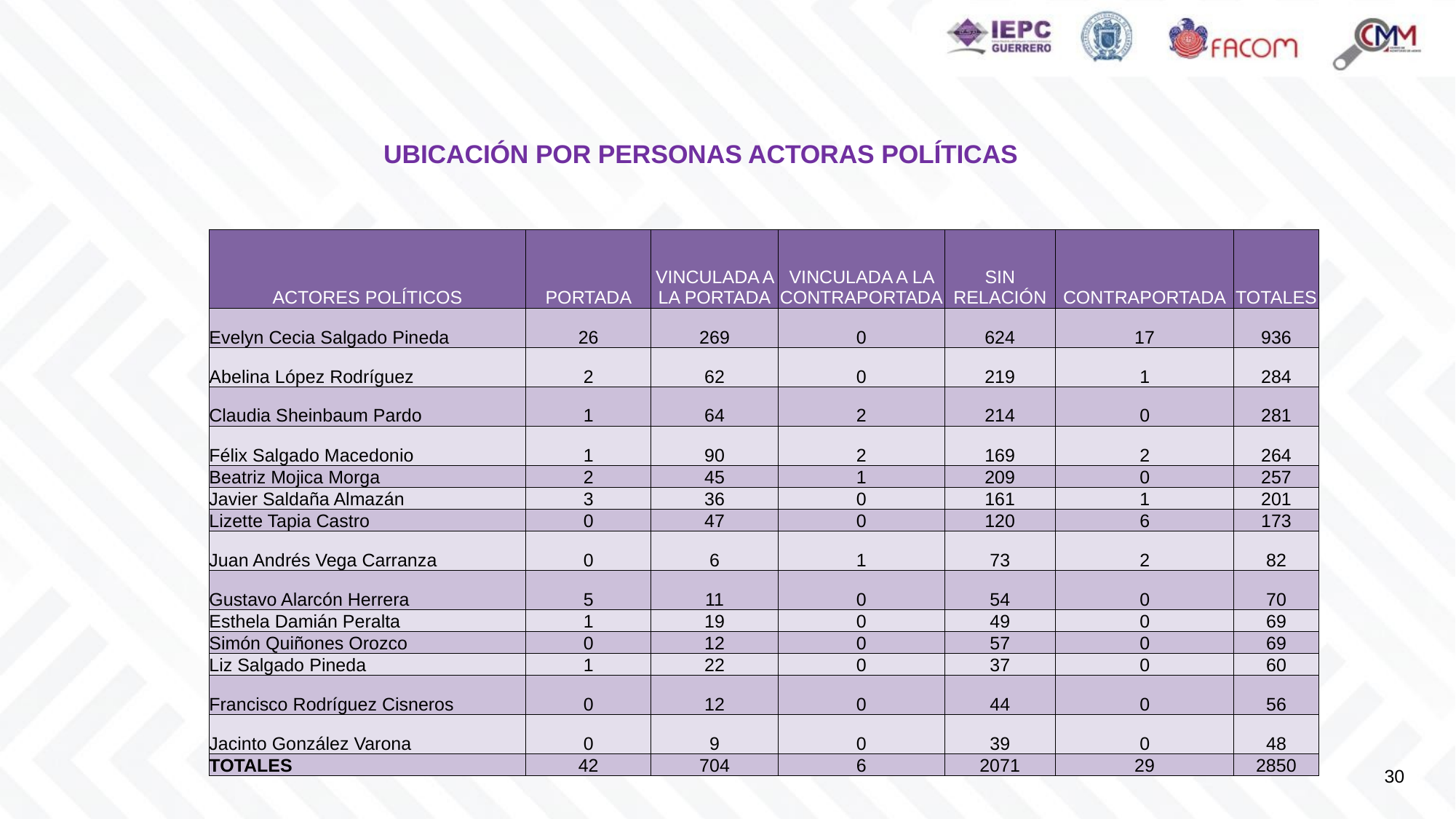

UBICACIÓN POR PERSONAS ACTORAS POLÍTICAS
| ACTORES POLÍTICOS | PORTADA | VINCULADA A LA PORTADA | VINCULADA A LA CONTRAPORTADA | SIN RELACIÓN | CONTRAPORTADA | TOTALES |
| --- | --- | --- | --- | --- | --- | --- |
| Evelyn Cecia Salgado Pineda | 26 | 269 | 0 | 624 | 17 | 936 |
| Abelina López Rodríguez | 2 | 62 | 0 | 219 | 1 | 284 |
| Claudia Sheinbaum Pardo | 1 | 64 | 2 | 214 | 0 | 281 |
| Félix Salgado Macedonio | 1 | 90 | 2 | 169 | 2 | 264 |
| Beatriz Mojica Morga | 2 | 45 | 1 | 209 | 0 | 257 |
| Javier Saldaña Almazán | 3 | 36 | 0 | 161 | 1 | 201 |
| Lizette Tapia Castro | 0 | 47 | 0 | 120 | 6 | 173 |
| Juan Andrés Vega Carranza | 0 | 6 | 1 | 73 | 2 | 82 |
| Gustavo Alarcón Herrera | 5 | 11 | 0 | 54 | 0 | 70 |
| Esthela Damián Peralta | 1 | 19 | 0 | 49 | 0 | 69 |
| Simón Quiñones Orozco | 0 | 12 | 0 | 57 | 0 | 69 |
| Liz Salgado Pineda | 1 | 22 | 0 | 37 | 0 | 60 |
| Francisco Rodríguez Cisneros | 0 | 12 | 0 | 44 | 0 | 56 |
| Jacinto González Varona | 0 | 9 | 0 | 39 | 0 | 48 |
| TOTALES | 42 | 704 | 6 | 2071 | 29 | 2850 |
30